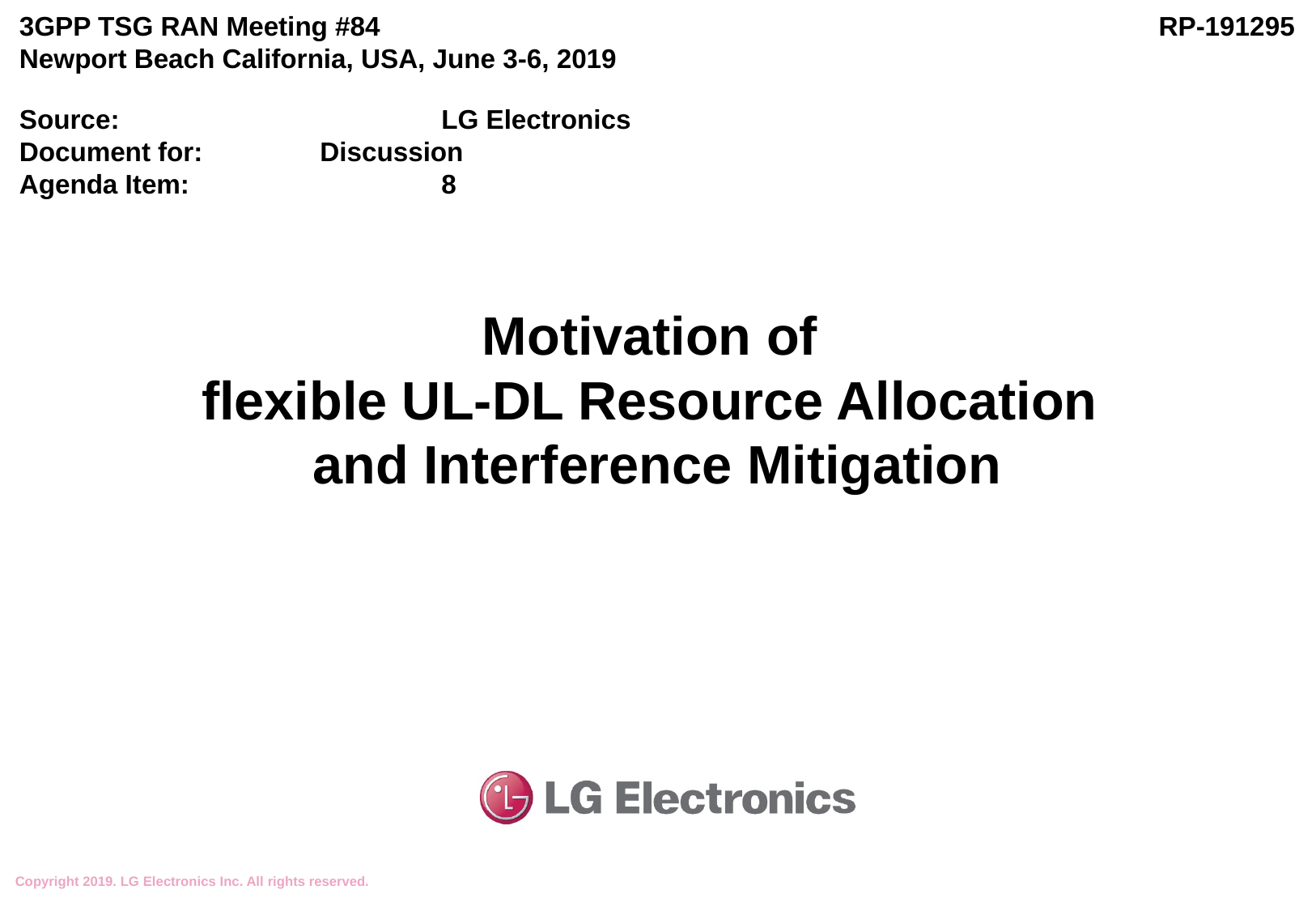

3GPP TSG RAN Meeting #84
Newport Beach California, USA, June 3-6, 2019
RP-191295
Source:			LG Electronics
Document for:	Discussion
Agenda Item:			8
# Motivation of flexible UL-DL Resource Allocation and Interference Mitigation